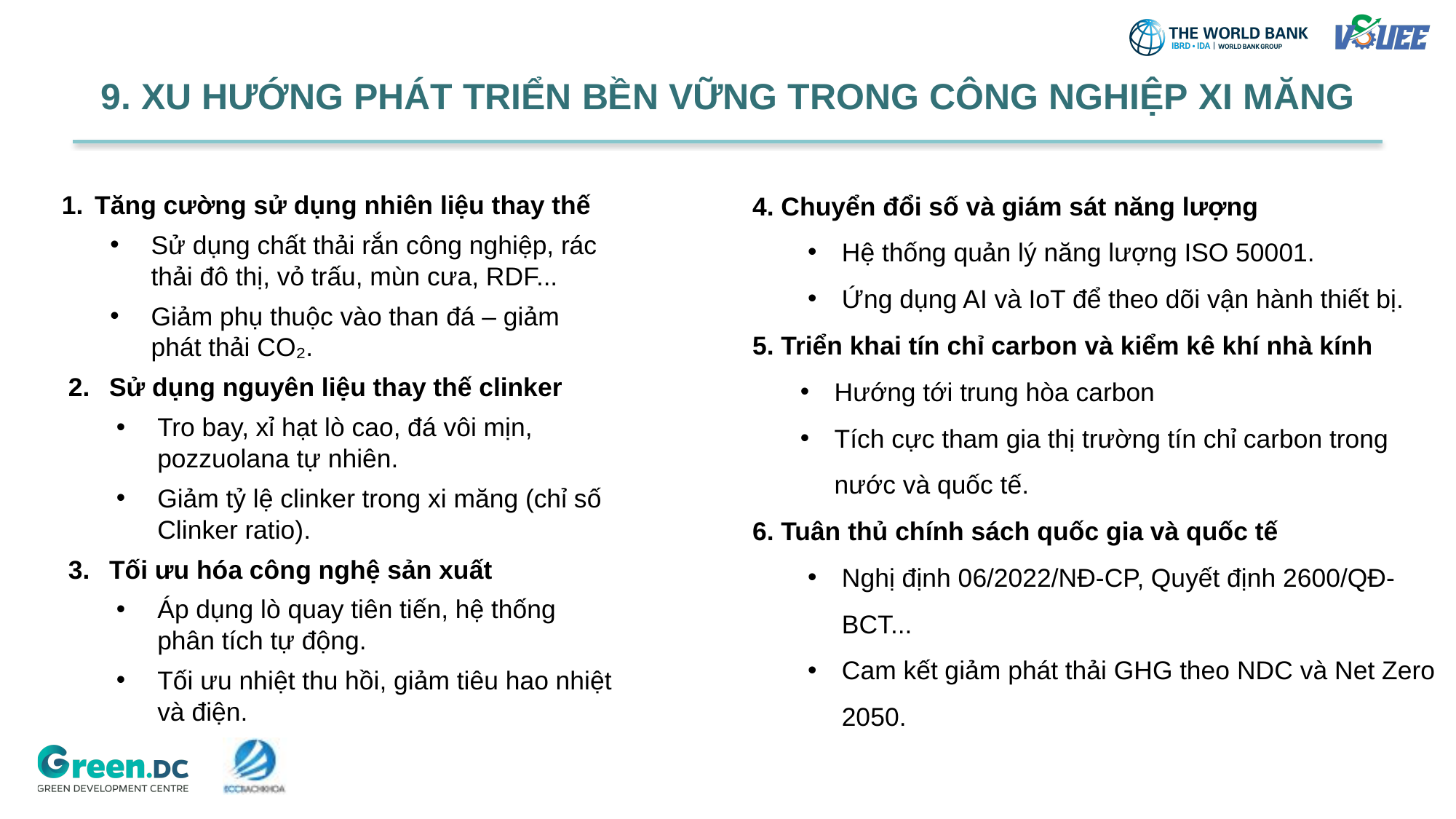

# 9. XU HƯỚNG PHÁT TRIỂN BỀN VỮNG TRONG CÔNG NGHIỆP XI MĂNG
4. Chuyển đổi số và giám sát năng lượng
Hệ thống quản lý năng lượng ISO 50001.
Ứng dụng AI và IoT để theo dõi vận hành thiết bị.
5. Triển khai tín chỉ carbon và kiểm kê khí nhà kính
Hướng tới trung hòa carbon
Tích cực tham gia thị trường tín chỉ carbon trong nước và quốc tế.
6. Tuân thủ chính sách quốc gia và quốc tế
Nghị định 06/2022/NĐ-CP, Quyết định 2600/QĐ-BCT...
Cam kết giảm phát thải GHG theo NDC và Net Zero 2050.
 Tăng cường sử dụng nhiên liệu thay thế
Sử dụng chất thải rắn công nghiệp, rác thải đô thị, vỏ trấu, mùn cưa, RDF...
Giảm phụ thuộc vào than đá – giảm phát thải CO₂.
Sử dụng nguyên liệu thay thế clinker
Tro bay, xỉ hạt lò cao, đá vôi mịn, pozzuolana tự nhiên.
Giảm tỷ lệ clinker trong xi măng (chỉ số Clinker ratio).
Tối ưu hóa công nghệ sản xuất
Áp dụng lò quay tiên tiến, hệ thống phân tích tự động.
Tối ưu nhiệt thu hồi, giảm tiêu hao nhiệt và điện.